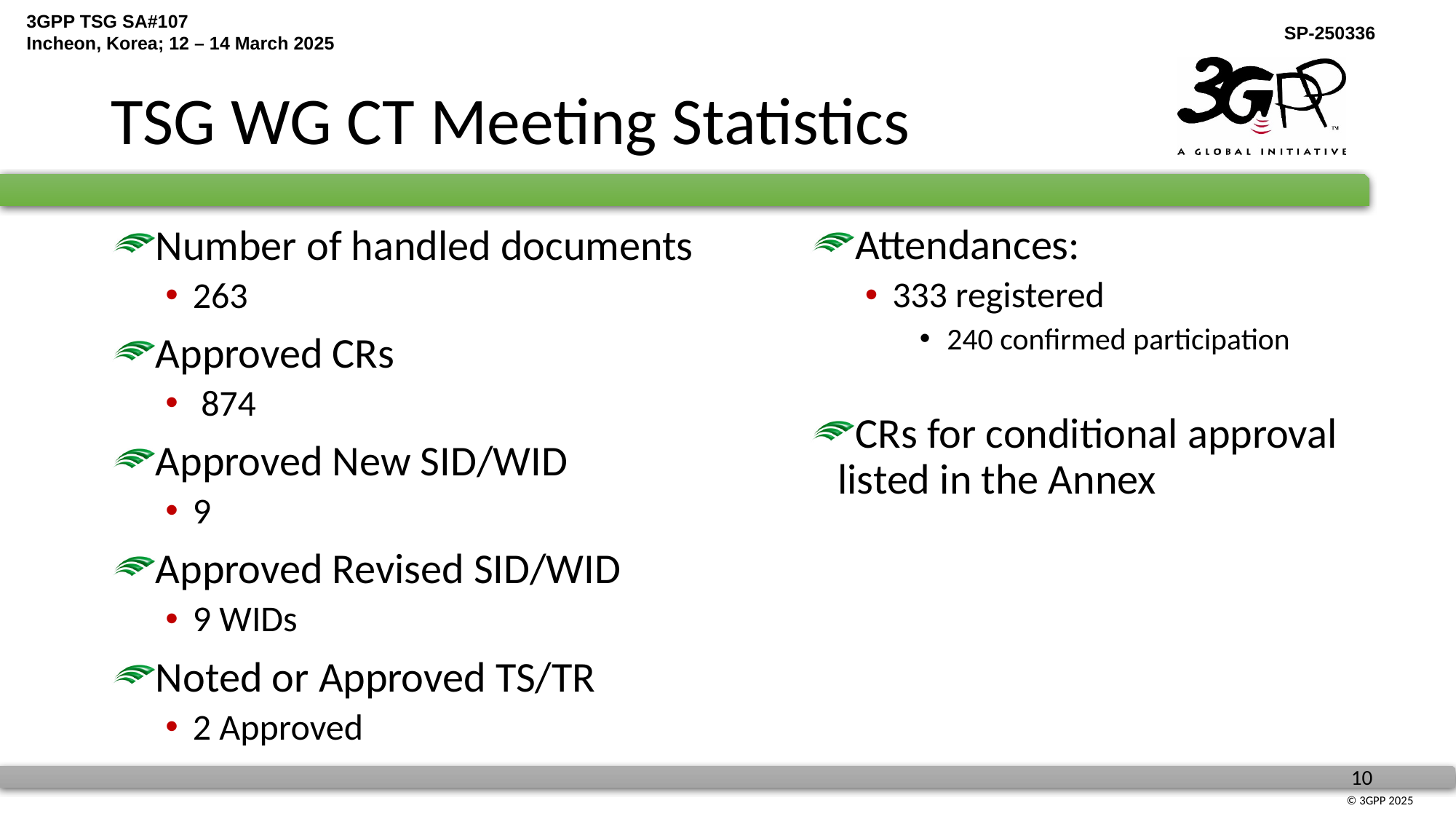

# TSG WG CT Meeting Statistics
Attendances:
333 registered
240 confirmed participation

CRs for conditional approval listed in the Annex
Number of handled documents
263
Approved CRs
 874
Approved New SID/WID
9
Approved Revised SID/WID
9 WIDs
Noted or Approved TS/TR
2 Approved